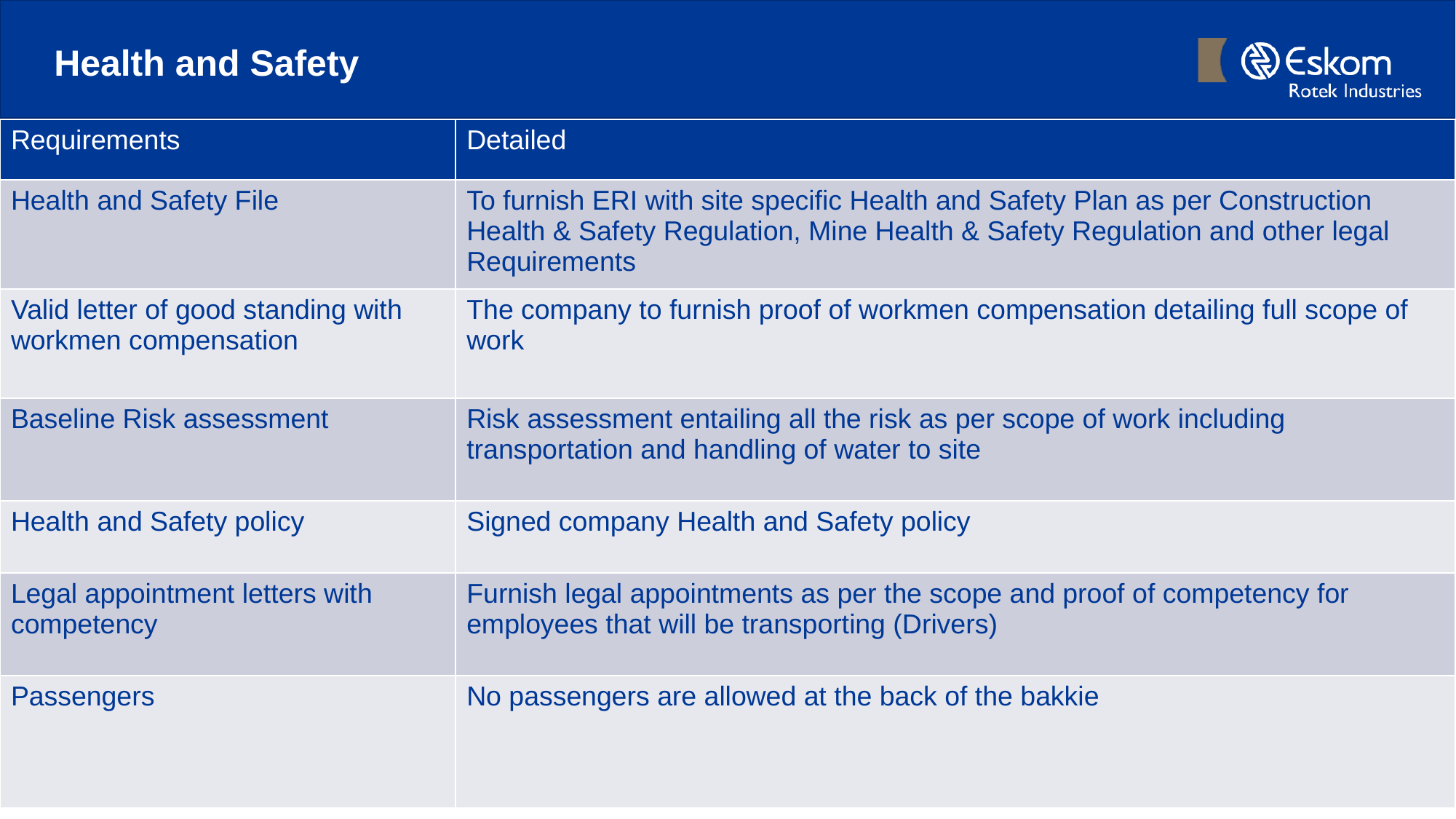

# Health and Safety
| Requirements | Detailed |
| --- | --- |
| Health and Safety File | To furnish ERI with site specific Health and Safety Plan as per Construction Health & Safety Regulation, Mine Health & Safety Regulation and other legal Requirements |
| Valid letter of good standing with workmen compensation | The company to furnish proof of workmen compensation detailing full scope of work |
| Baseline Risk assessment | Risk assessment entailing all the risk as per scope of work including transportation and handling of water to site |
| Health and Safety policy | Signed company Health and Safety policy |
| Legal appointment letters with competency | Furnish legal appointments as per the scope and proof of competency for employees that will be transporting (Drivers) |
| Passengers | No passengers are allowed at the back of the bakkie |

2